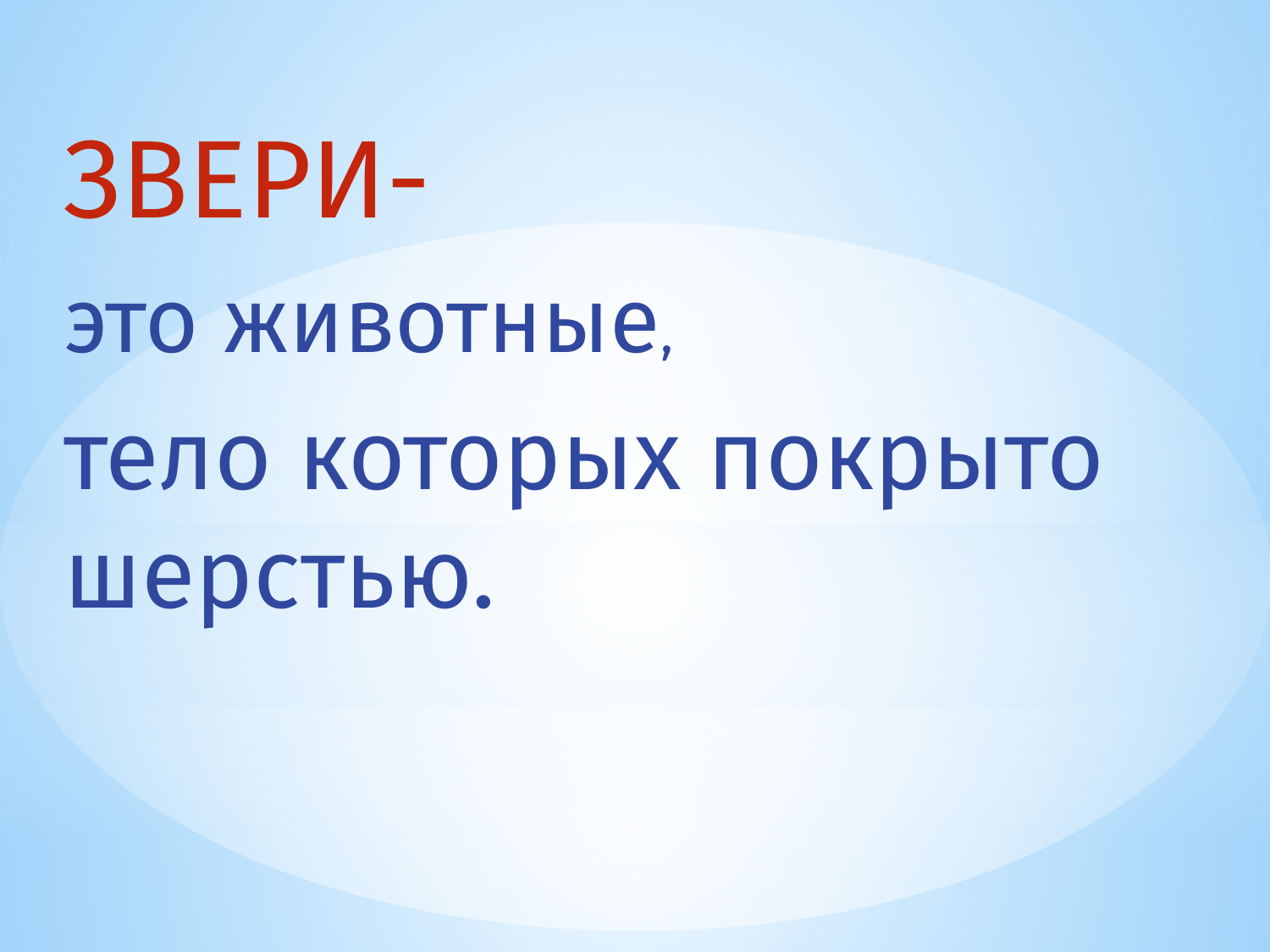

ЗВЕРИ-
это животные,
тело которых покрыто шерстью.
#